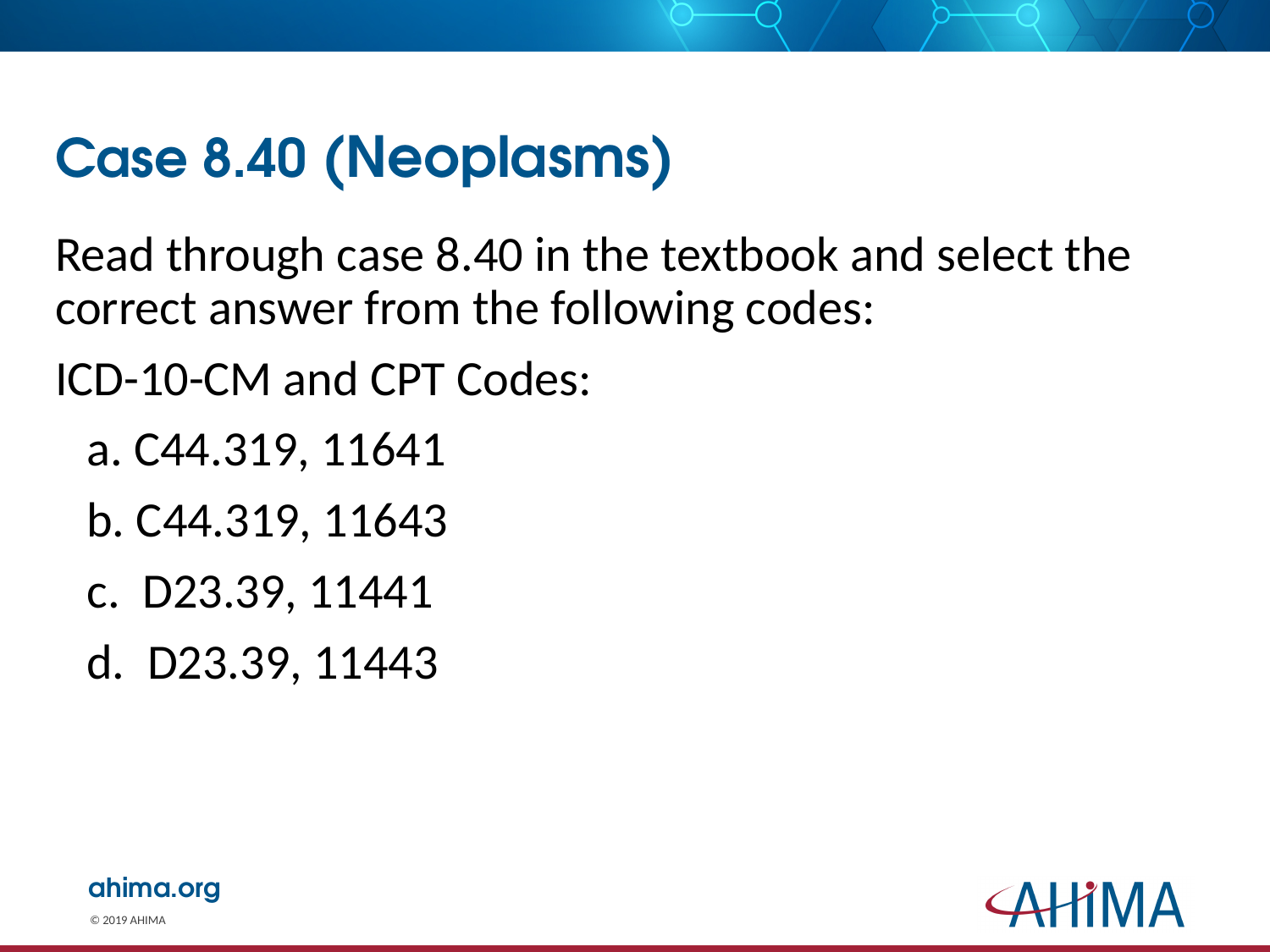

# Case 8.40 (Neoplasms)
Read through case 8.40 in the textbook and select the correct answer from the following codes:
ICD-10-CM and CPT Codes:
	a. C44.319, 11641
	b. C44.319, 11643
	c.  D23.39, 11441
	d.  D23.39, 11443